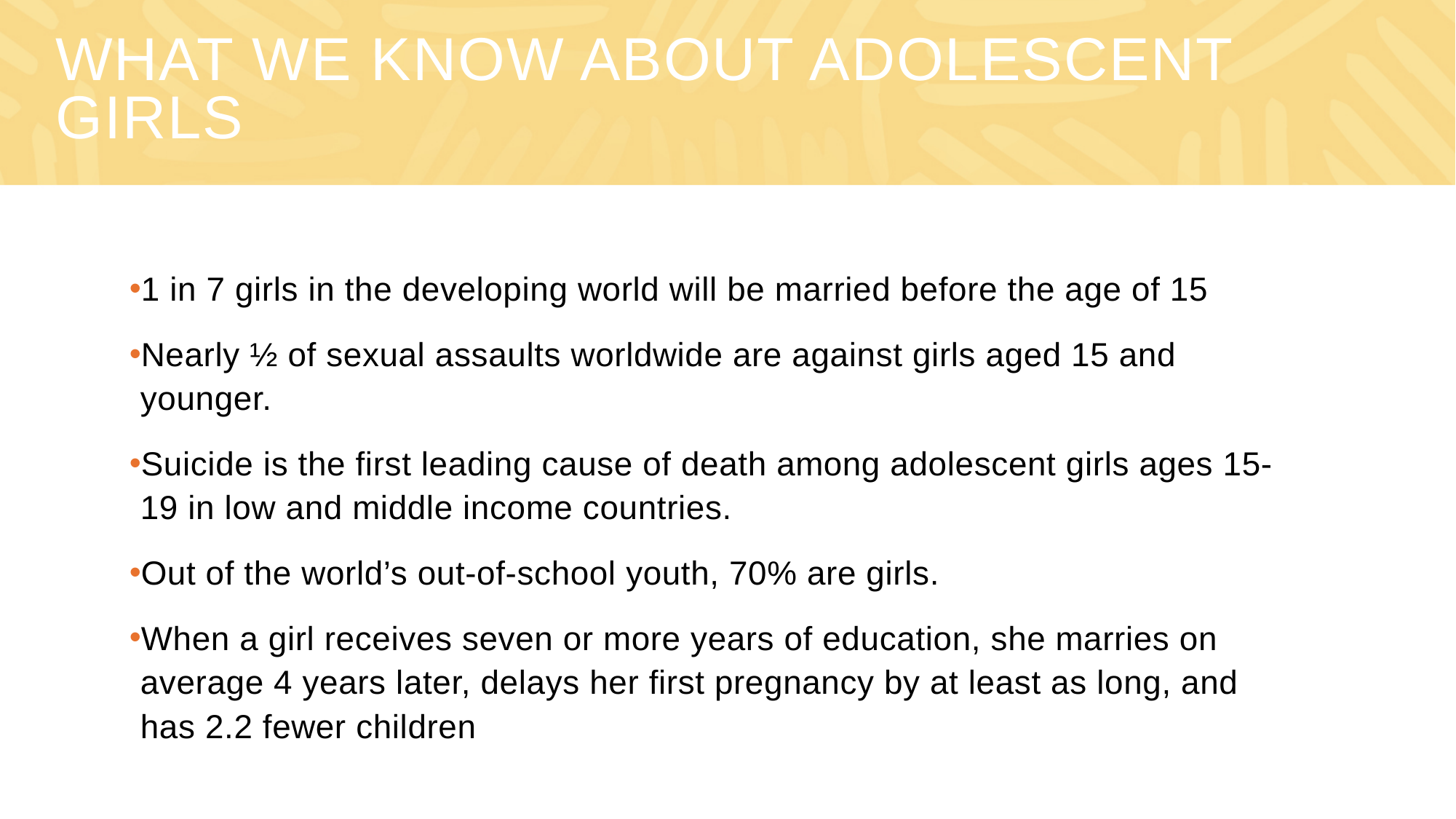

# What we know about Adolescent Girls
1 in 7 girls in the developing world will be married before the age of 15
Nearly ½ of sexual assaults worldwide are against girls aged 15 and younger.
Suicide is the first leading cause of death among adolescent girls ages 15-19 in low and middle income countries.
Out of the world’s out-of-school youth, 70% are girls.
When a girl receives seven or more years of education, she marries on average 4 years later, delays her first pregnancy by at least as long, and has 2.2 fewer children